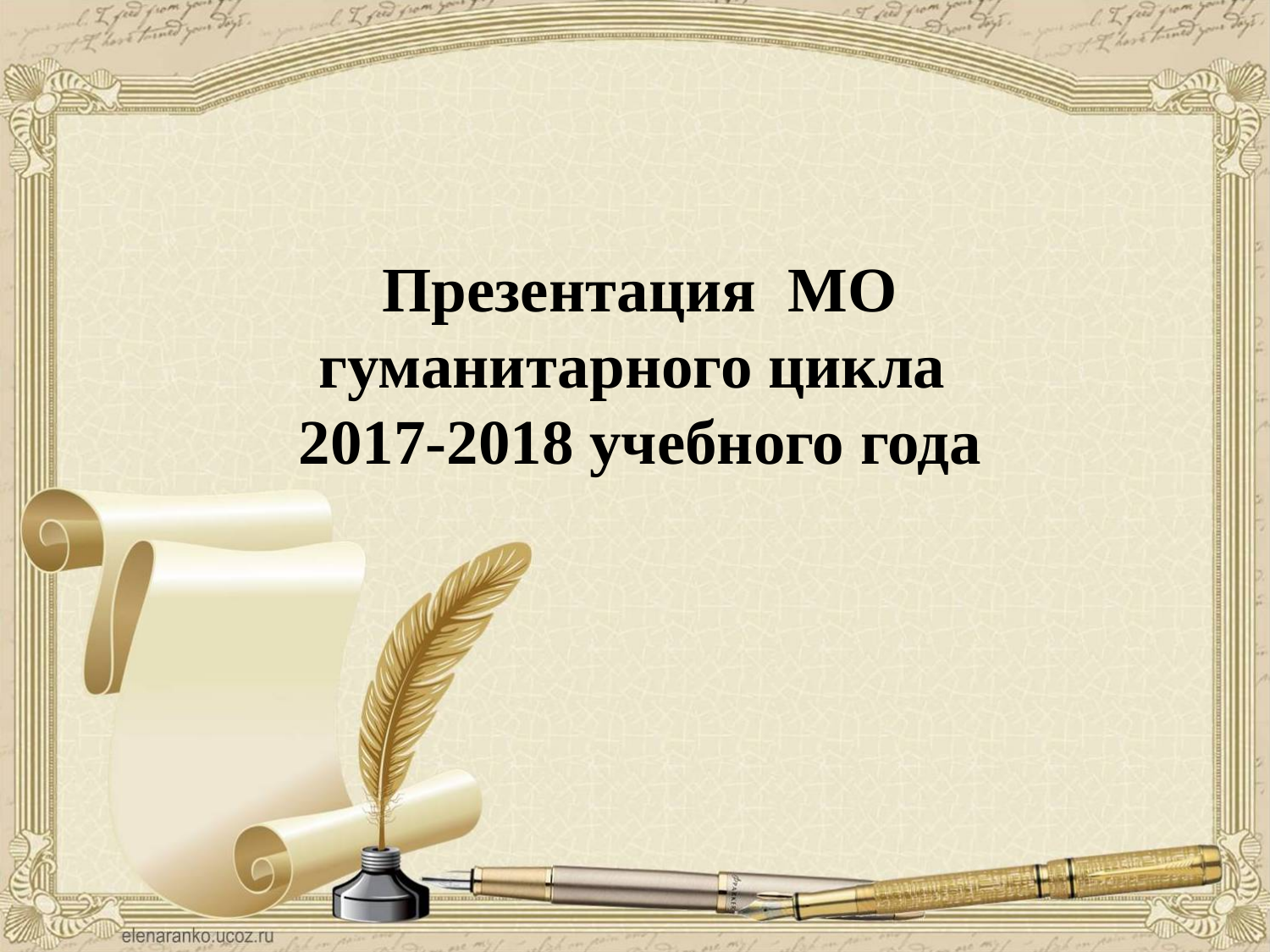

Презентация  МО гуманитарного цикла
 2017-2018 учебного года